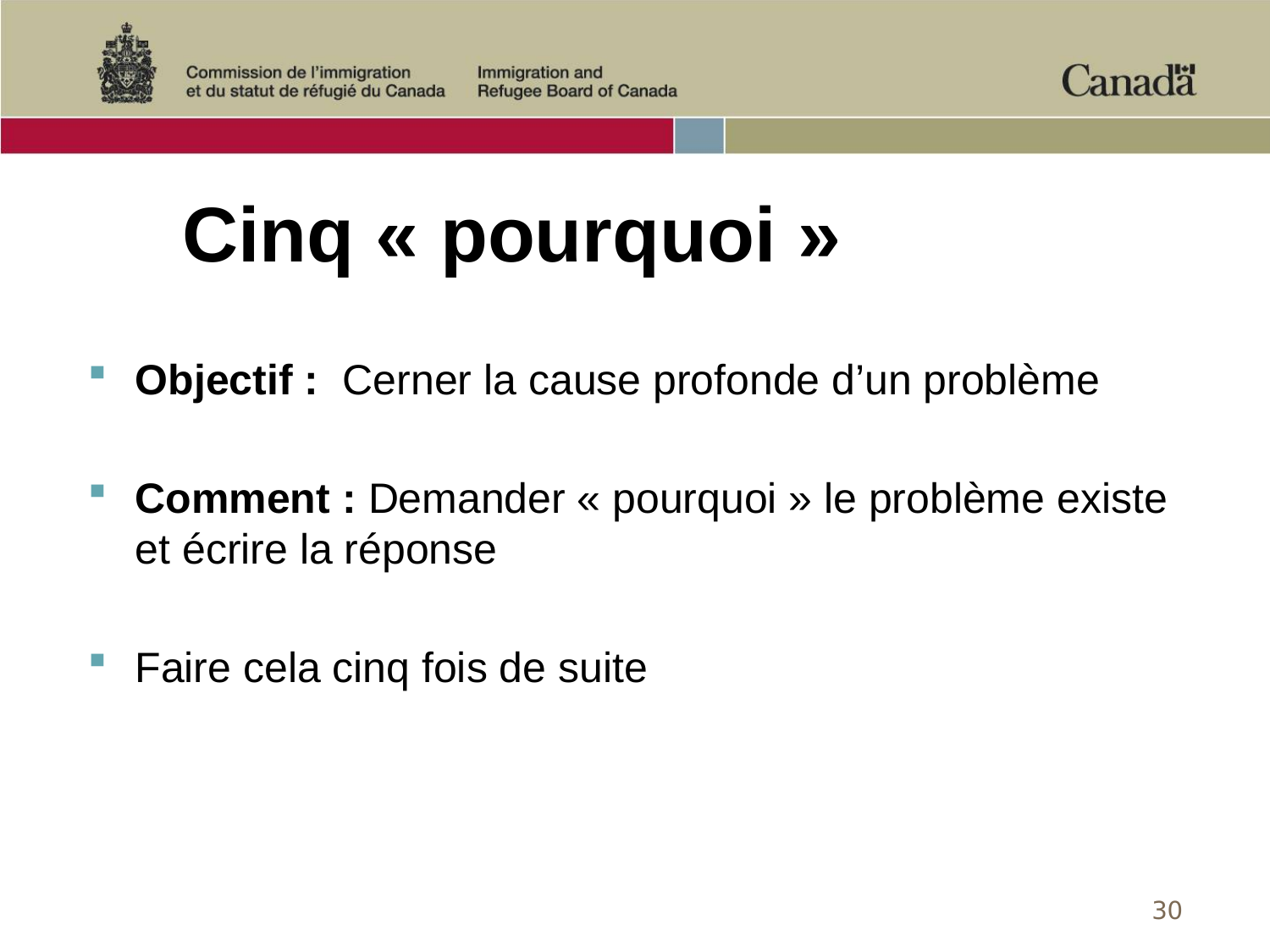

# Cinq « pourquoi »
Objectif :  Cerner la cause profonde d’un problème

Comment : Demander « pourquoi » le problème existe et écrire la réponse

Faire cela cinq fois de suite
30